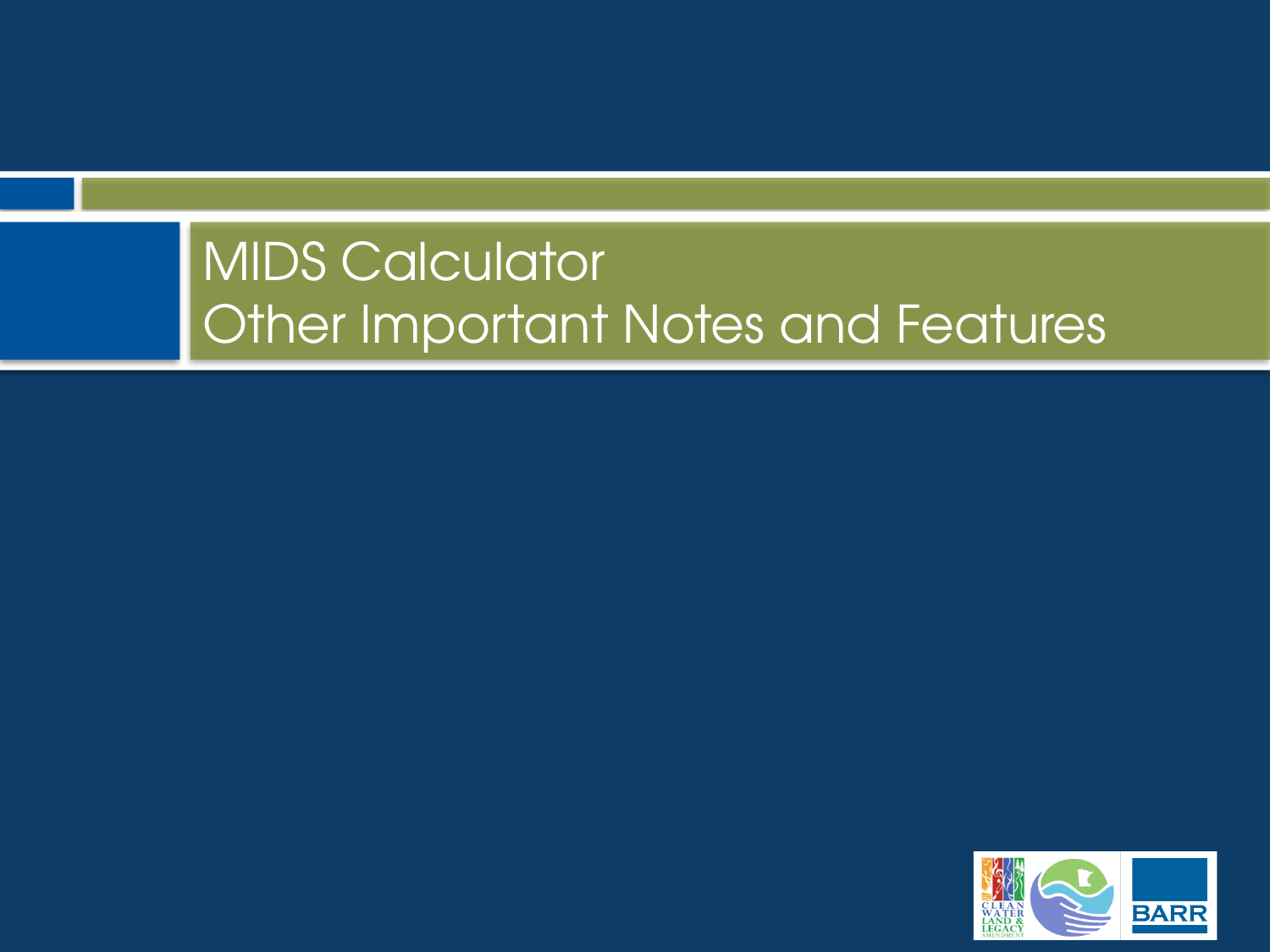

# MIDS Calculator Other Important Notes and Features